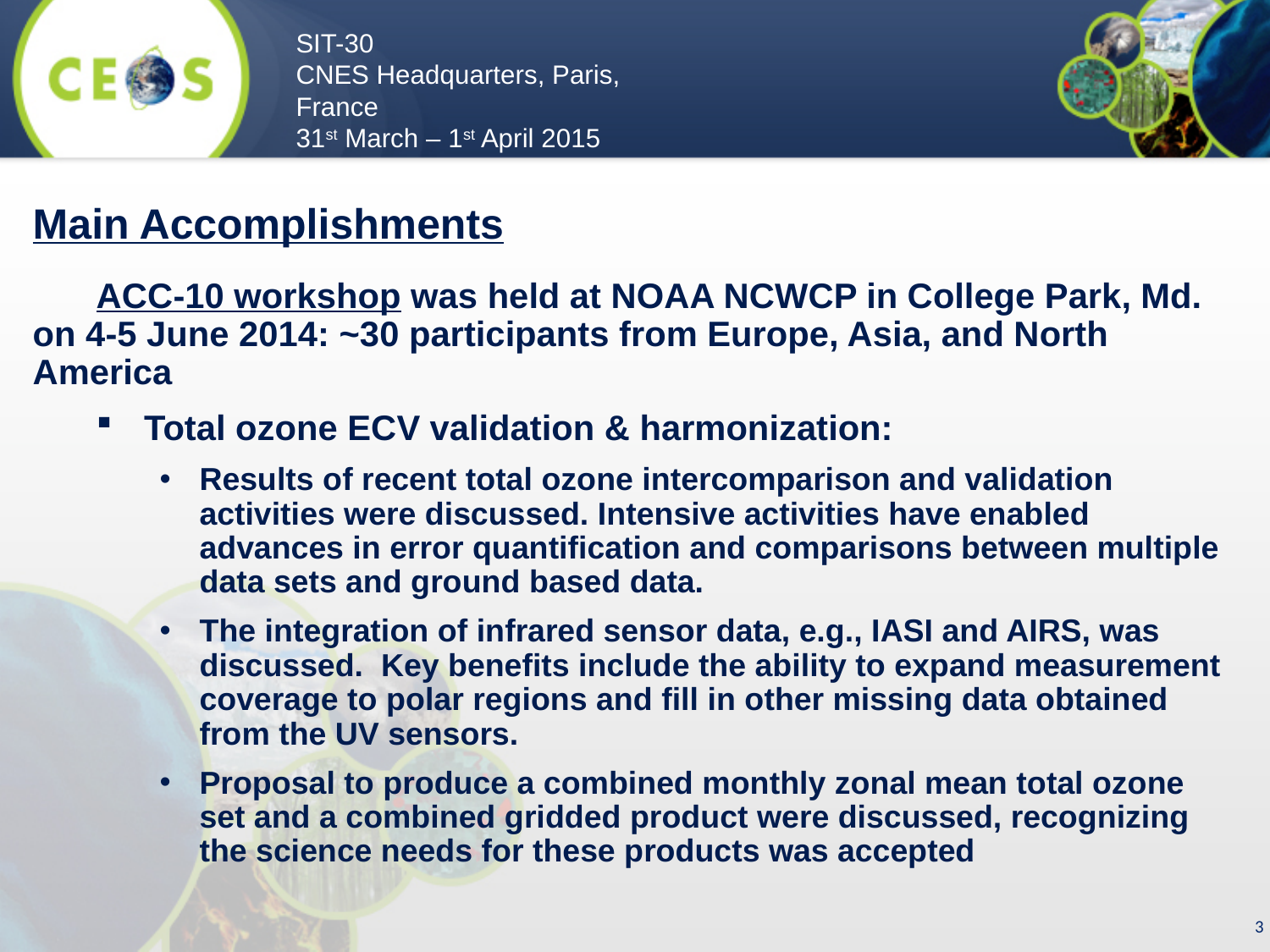

Main Accomplishments

ACC-10 workshop was held at NOAA NCWCP in College Park, Md. on 4-5 June 2014: ~30 participants from Europe, Asia, and North America
Total ozone ECV validation & harmonization:
Results of recent total ozone intercomparison and validation activities were discussed. Intensive activities have enabled advances in error quantification and comparisons between multiple data sets and ground based data.
The integration of infrared sensor data, e.g., IASI and AIRS, was discussed.  Key benefits include the ability to expand measurement coverage to polar regions and fill in other missing data obtained from the UV sensors.
Proposal to produce a combined monthly zonal mean total ozone set and a combined gridded product were discussed, recognizing the science needs for these products was accepted

3